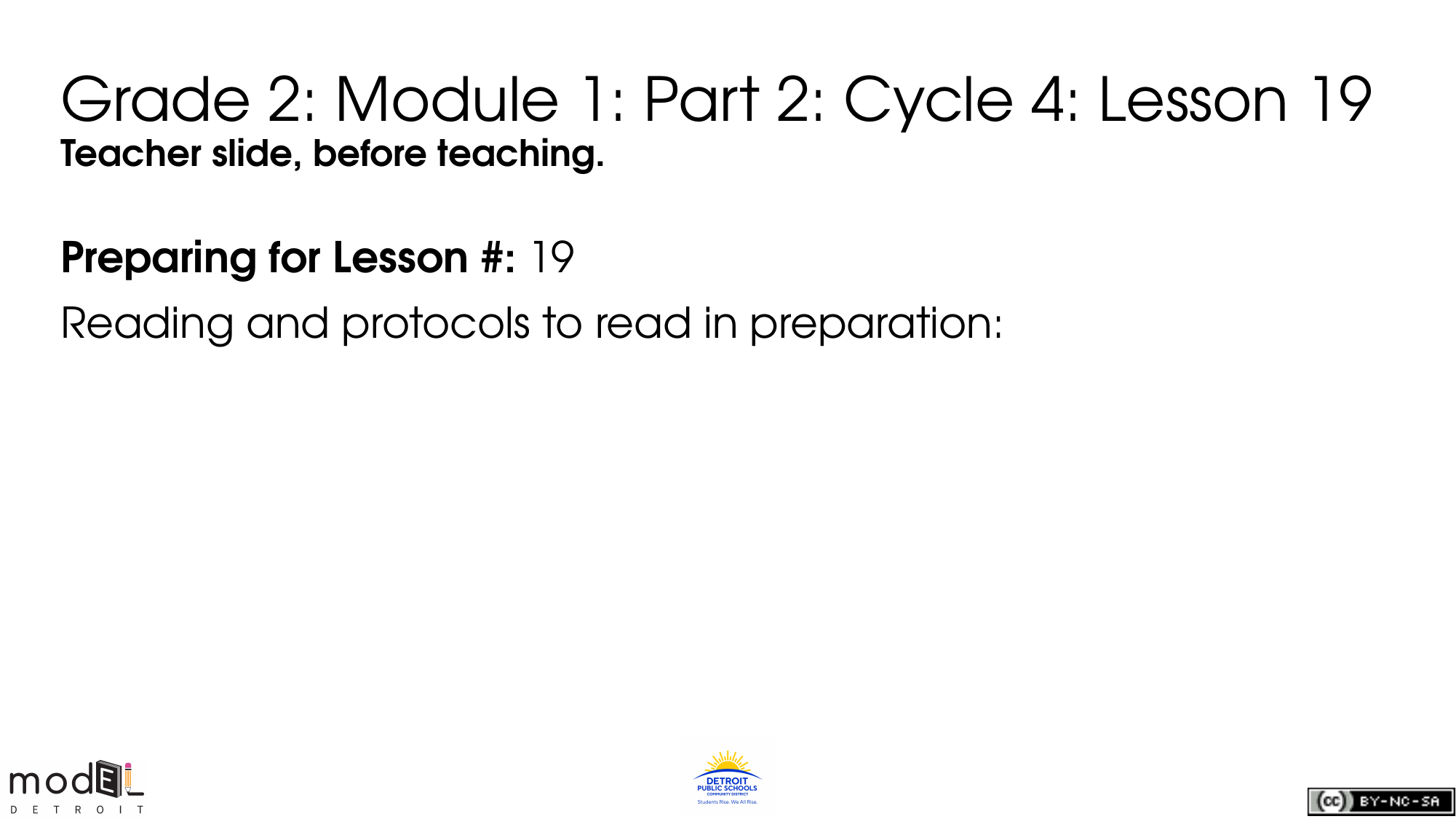

# Grade 2: Module 1: Part 2: Cycle 4: Lesson 19
Teacher slide, before teaching.
Preparing for Lesson #: 19
Reading and protocols to read in preparation: